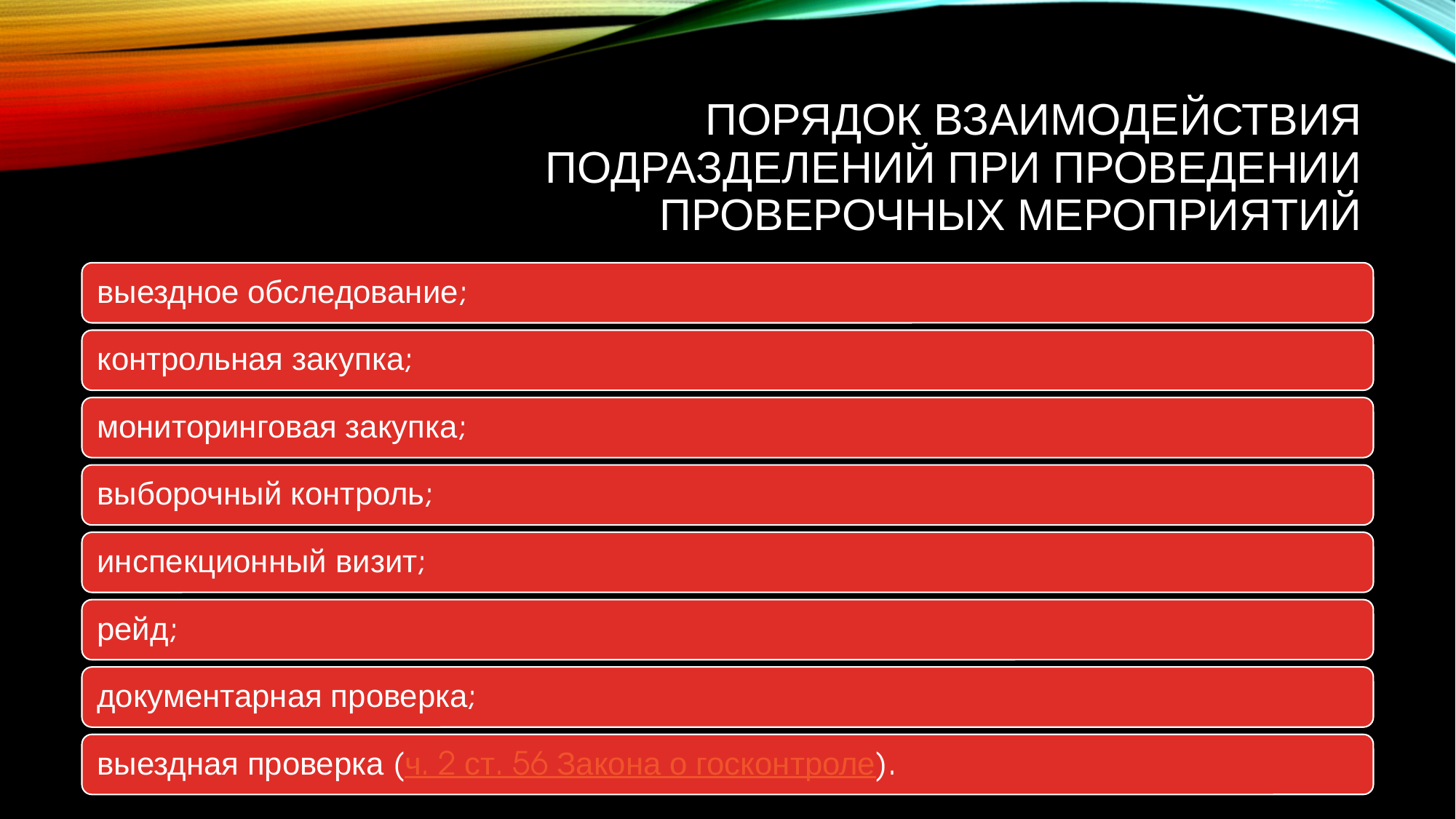

# Порядок взаимодействия подразделений при проведении проверочных мероприятий
выездное обследование;
контрольная закупка;
мониторинговая закупка;
выборочный контроль;
инспекционный визит;
рейд;
документарная проверка;
выездная проверка (ч. 2 ст. 56 Закона о госконтроле).